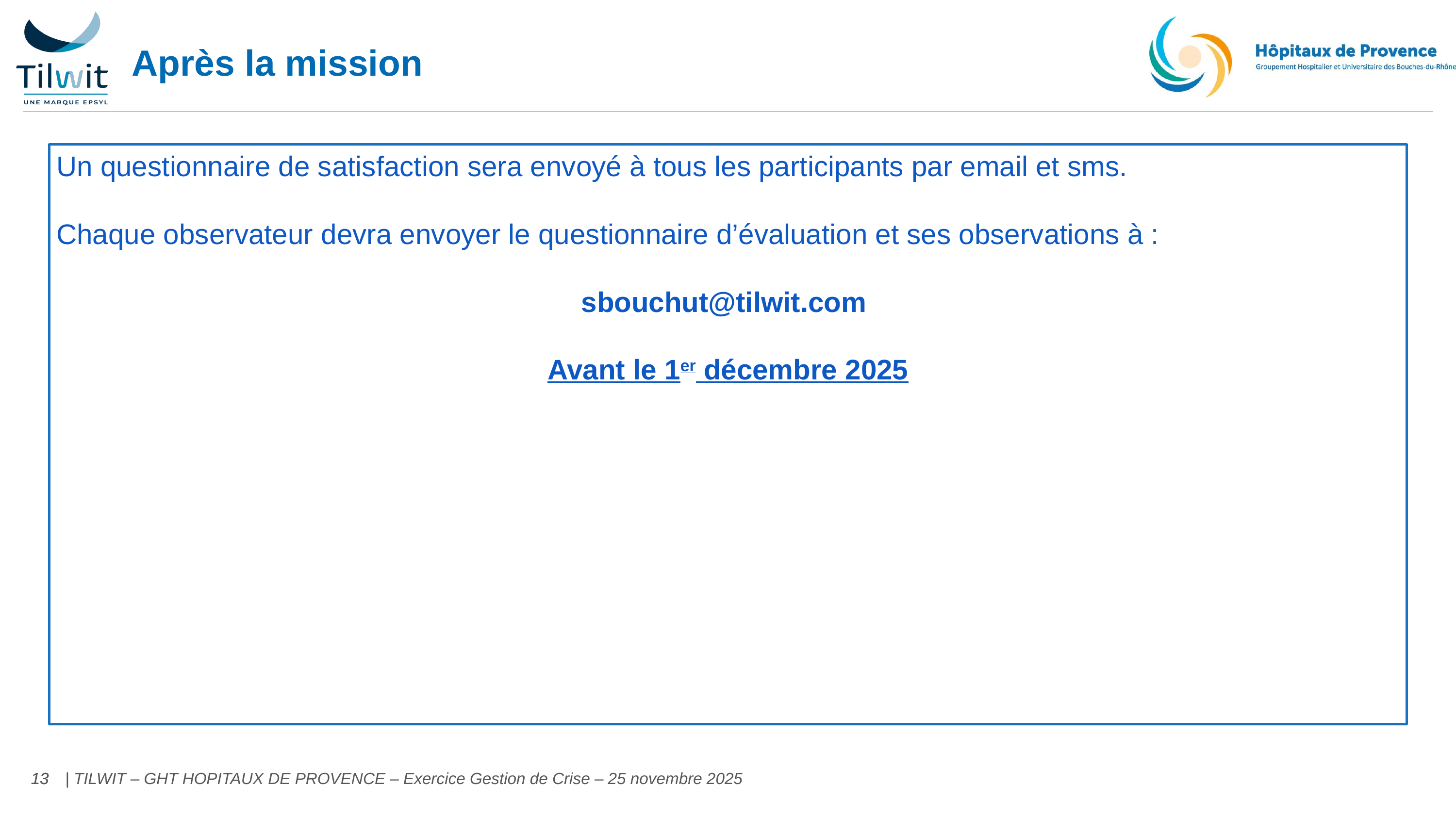

# Après la mission
Un questionnaire de satisfaction sera envoyé à tous les participants par email et sms.

Chaque observateur devra envoyer le questionnaire d’évaluation et ses observations à :

sbouchut@tilwit.com

Avant le 1er décembre 2025
13
13
| TILWIT – GHT HOPITAUX DE PROVENCE – Exercice Gestion de Crise – 25 novembre 2025